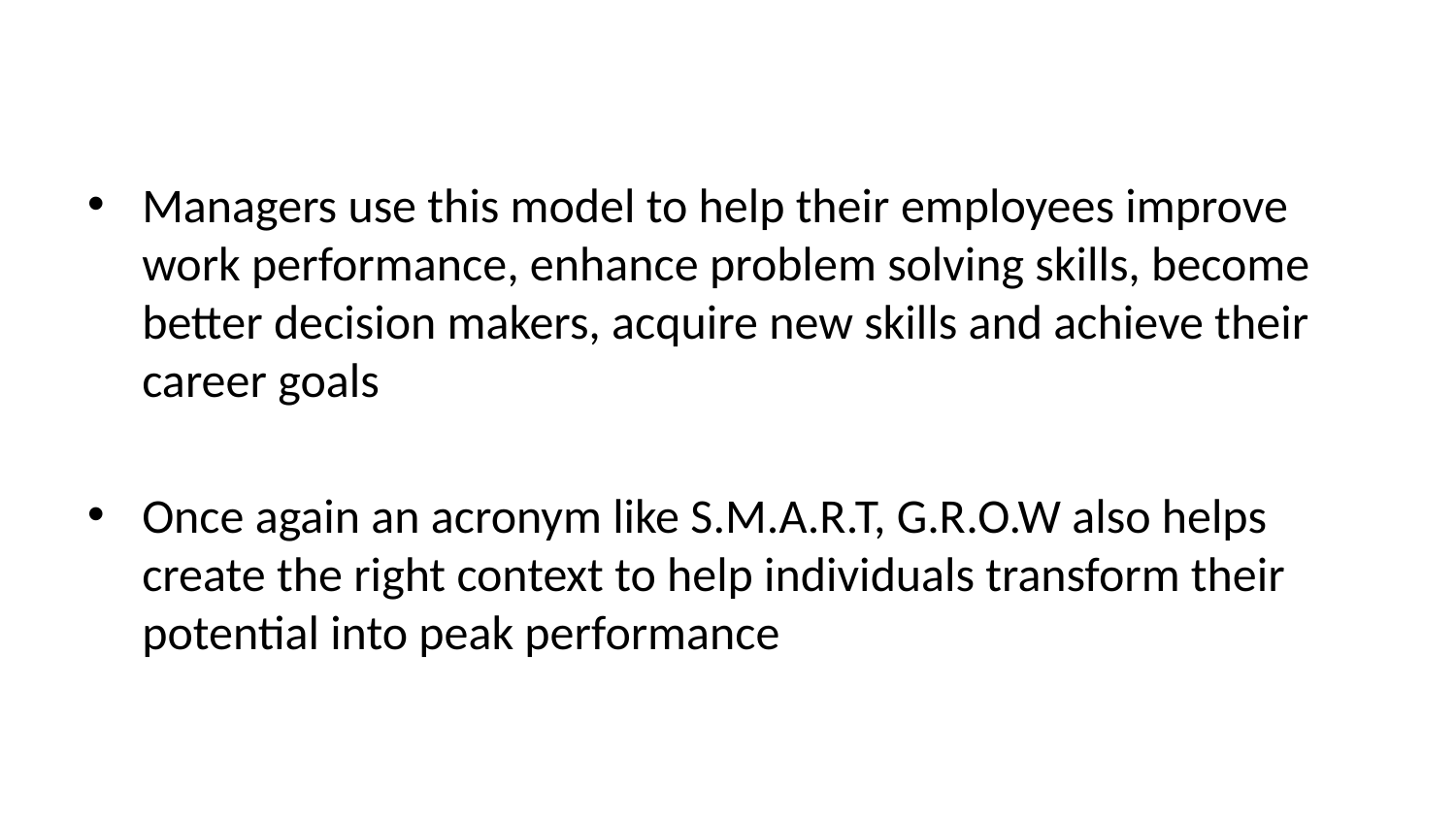

Managers use this model to help their employees improve work performance, enhance problem solving skills, become better decision makers, acquire new skills and achieve their career goals

Once again an acronym like S.M.A.R.T, G.R.O.W also helps create the right context to help individuals transform their potential into peak performance